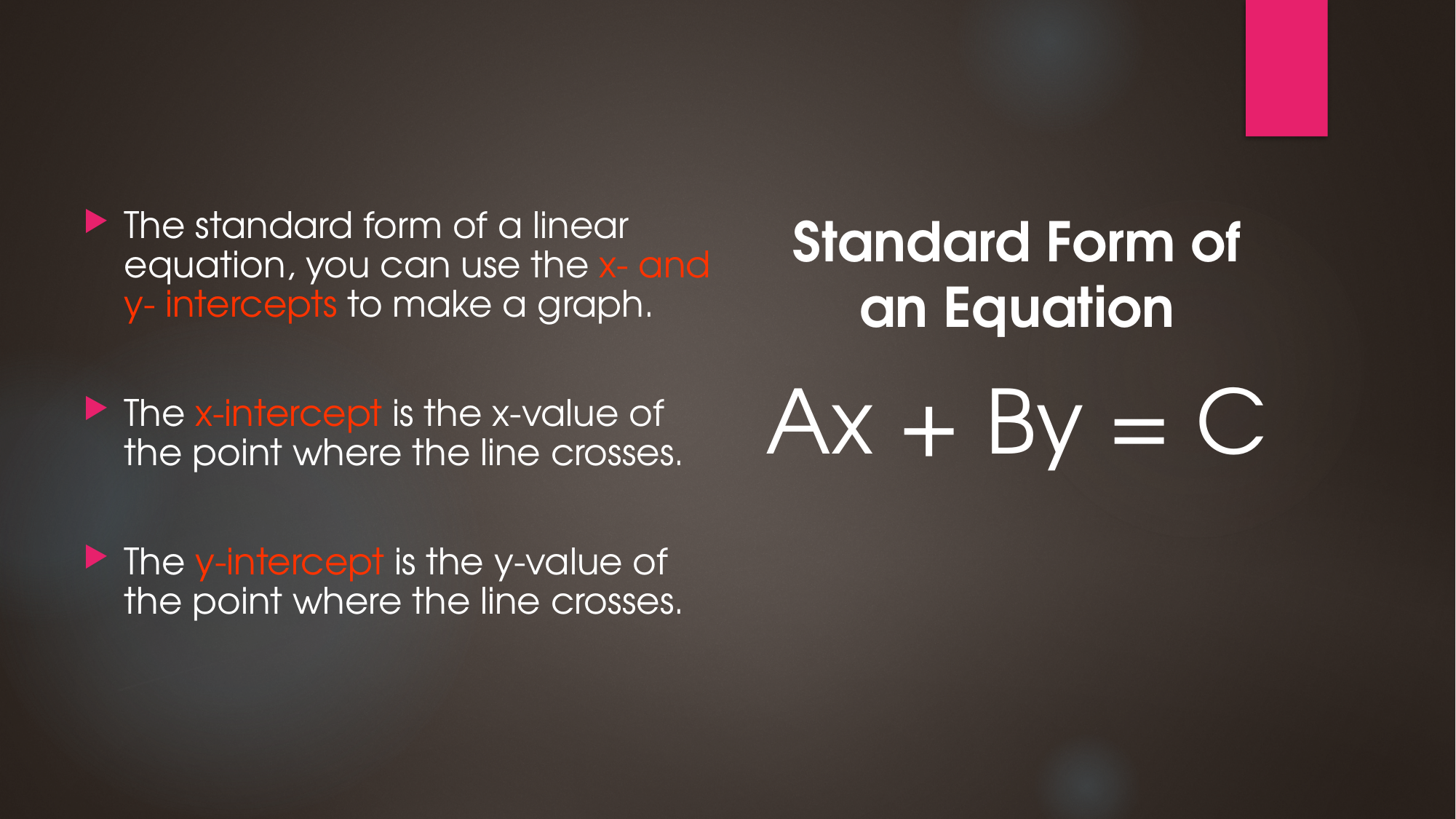

The standard form of a linear equation, you can use the x- and y- intercepts to make a graph.

The x-intercept is the x-value of the point where the line crosses.

The y-intercept is the y-value of the point where the line crosses.
# Standard Form of an Equation

Ax + By = C